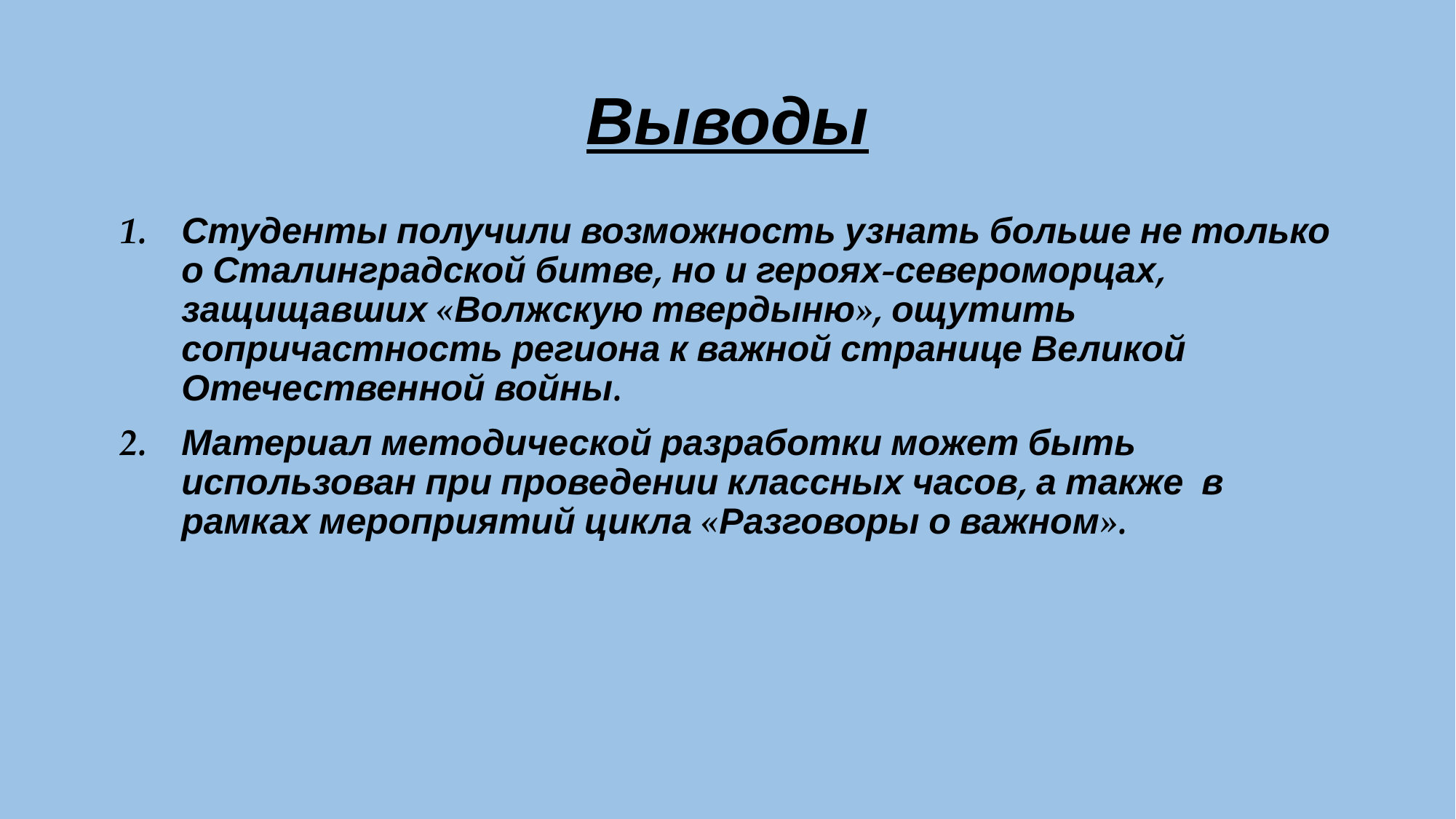

# Выводы
Студенты получили возможность узнать больше не только о Сталинградской битве, но и героях-североморцах, защищавших «Волжскую твердыню», ощутить сопричастность региона к важной странице Великой Отечественной войны.
Материал методической разработки может быть использован при проведении классных часов, а также  в рамках мероприятий цикла «Разговоры о важном».